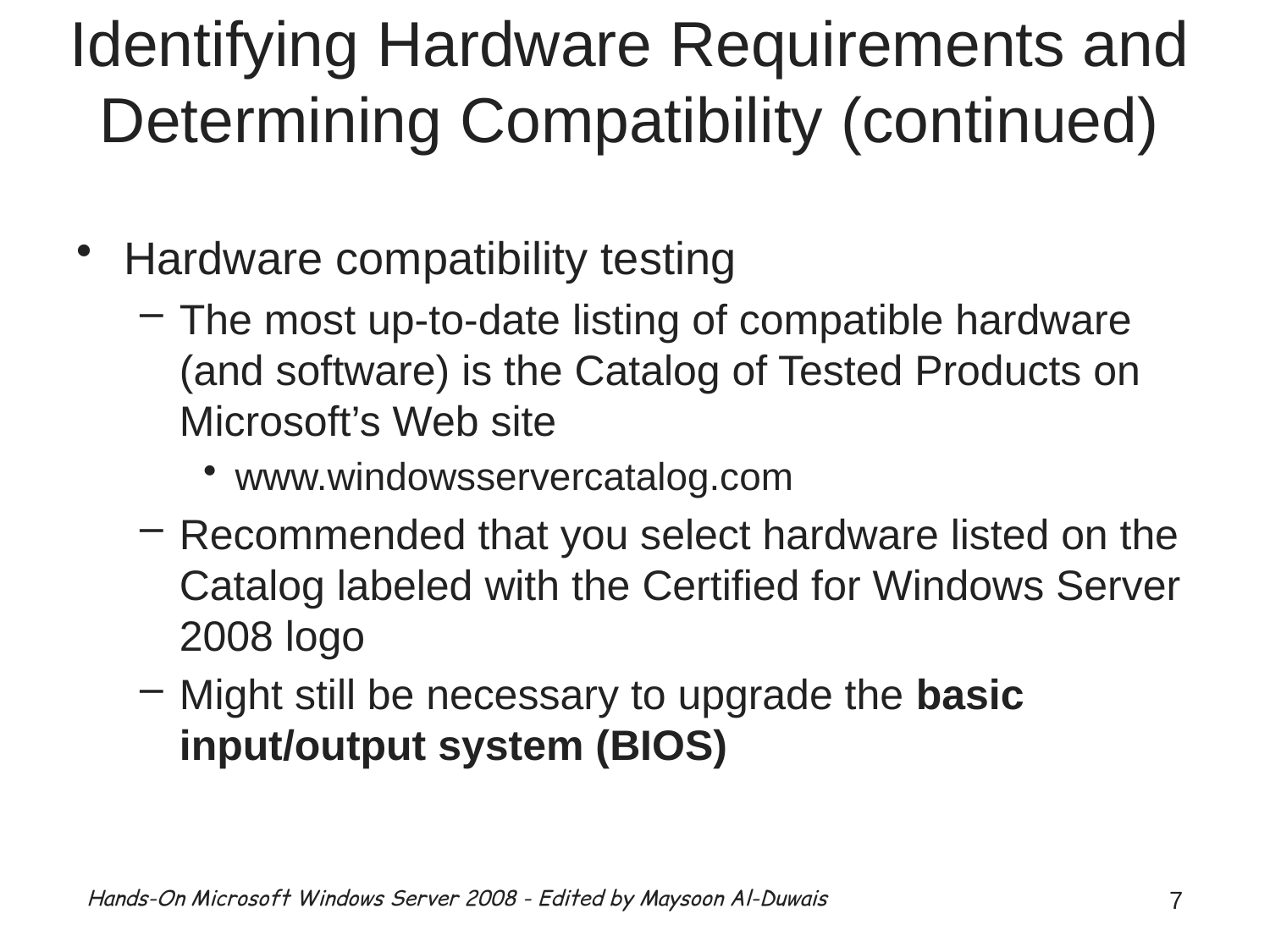

# Identifying Hardware Requirements and Determining Compatibility (continued)
Hardware compatibility testing
The most up-to-date listing of compatible hardware (and software) is the Catalog of Tested Products on Microsoft’s Web site
www.windowsservercatalog.com
Recommended that you select hardware listed on the Catalog labeled with the Certified for Windows Server 2008 logo
Might still be necessary to upgrade the basic input/output system (BIOS)
Hands-On Microsoft Windows Server 2008 - Edited by Maysoon Al-Duwais
7